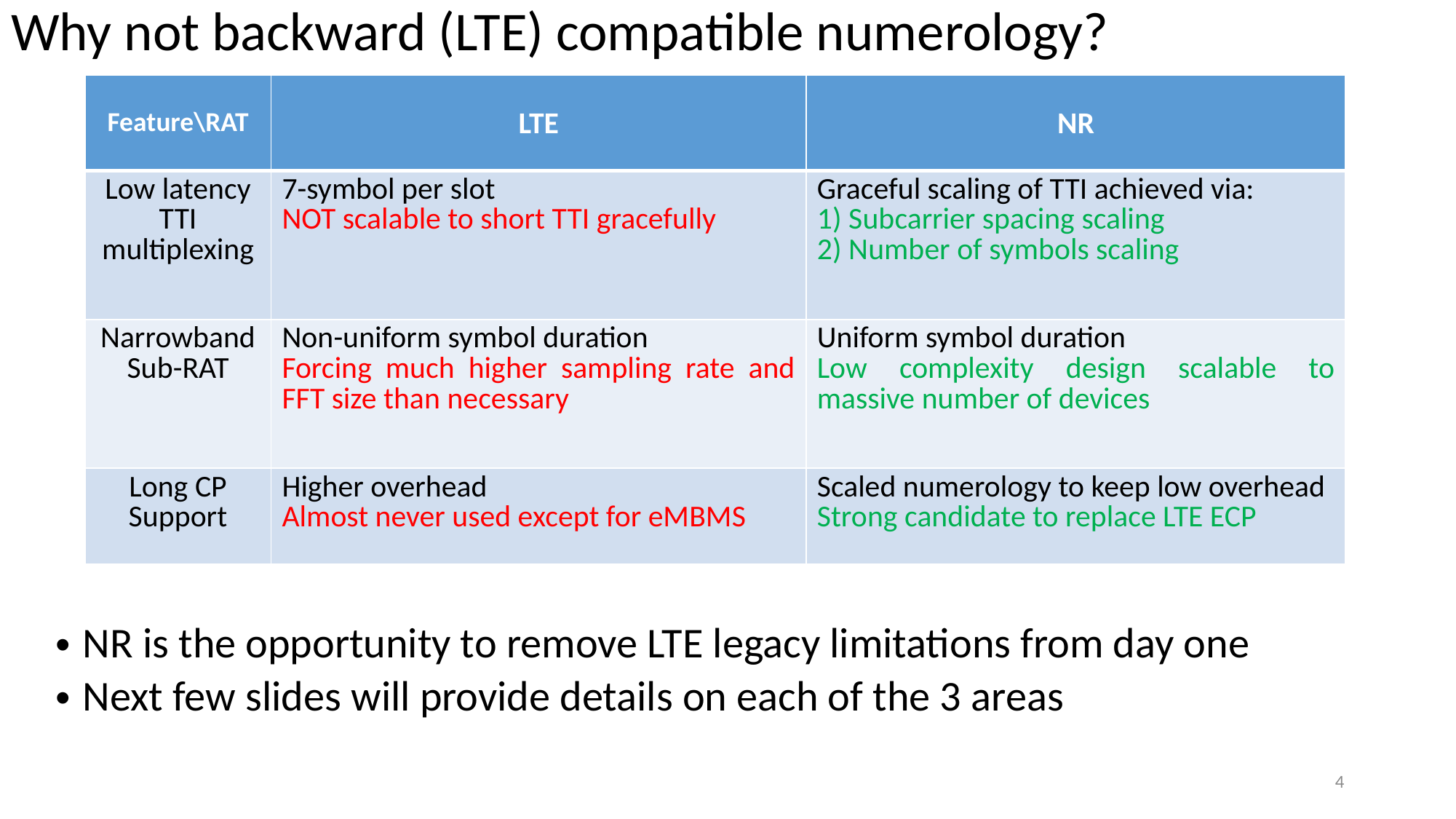

Why not backward (LTE) compatible numerology?
| Feature\RAT | LTE | NR |
| --- | --- | --- |
| Low latency TTI multiplexing | 7-symbol per slot NOT scalable to short TTI gracefully | Graceful scaling of TTI achieved via: 1) Subcarrier spacing scaling 2) Number of symbols scaling |
| Narrowband Sub-RAT | Non-uniform symbol duration Forcing much higher sampling rate and FFT size than necessary | Uniform symbol duration Low complexity design scalable to massive number of devices |
| Long CP Support | Higher overhead Almost never used except for eMBMS | Scaled numerology to keep low overhead Strong candidate to replace LTE ECP |
NR is the opportunity to remove LTE legacy limitations from day one
Next few slides will provide details on each of the 3 areas
4